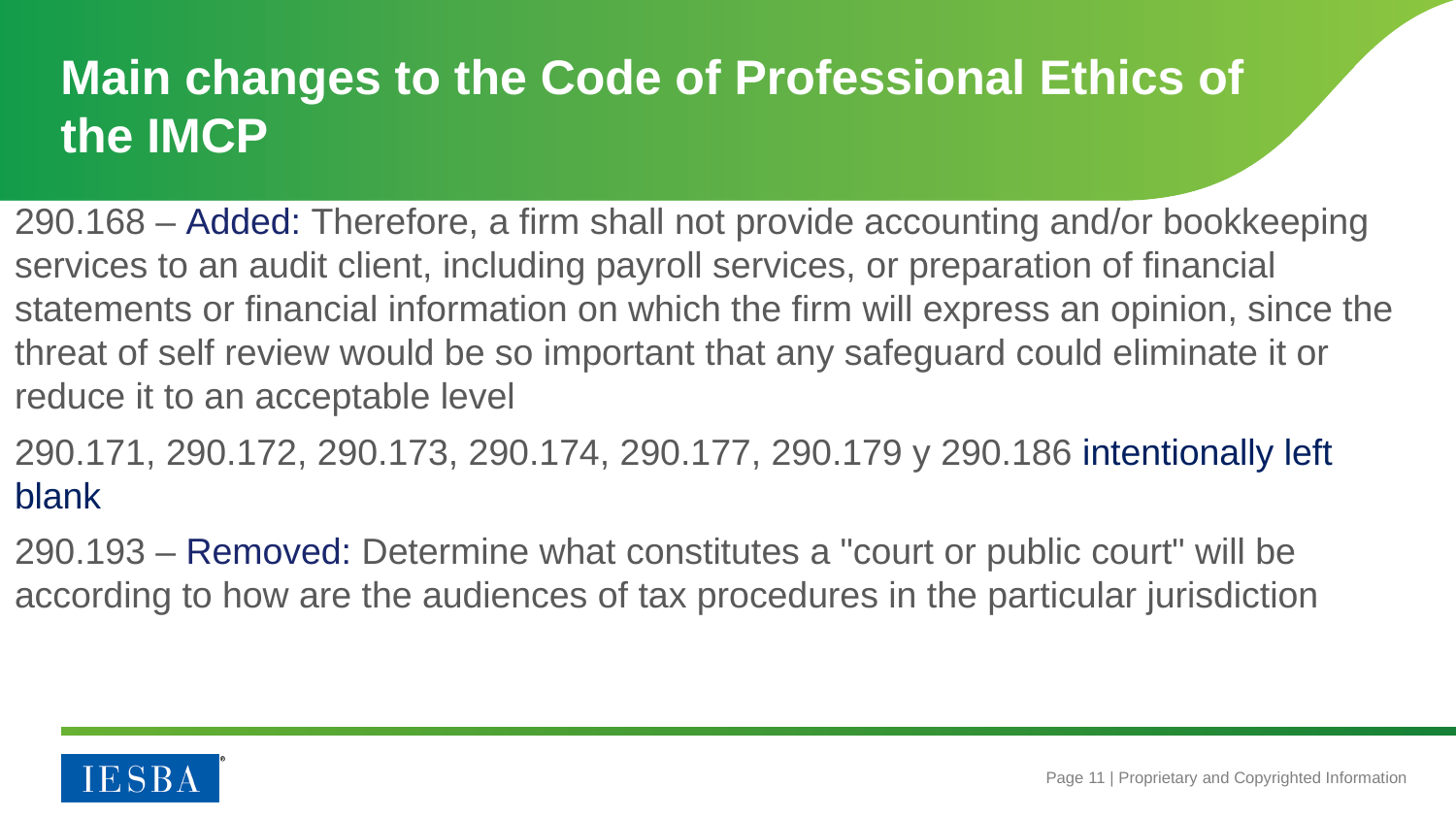

# Main changes to the Code of Professional Ethics of the IMCP
290.168 – Added: Therefore, a firm shall not provide accounting and/or bookkeeping  services to an audit client, including payroll services, or preparation of financial statements or financial information on which the firm will express an opinion, since the threat of self review would be so important that any safeguard could eliminate it or reduce it to an acceptable level
290.171, 290.172, 290.173, 290.174, 290.177, 290.179 y 290.186 intentionally left blank
290.193 – Removed: Determine what constitutes a "court or public court" will be according to how are the audiences of tax procedures in the particular jurisdiction